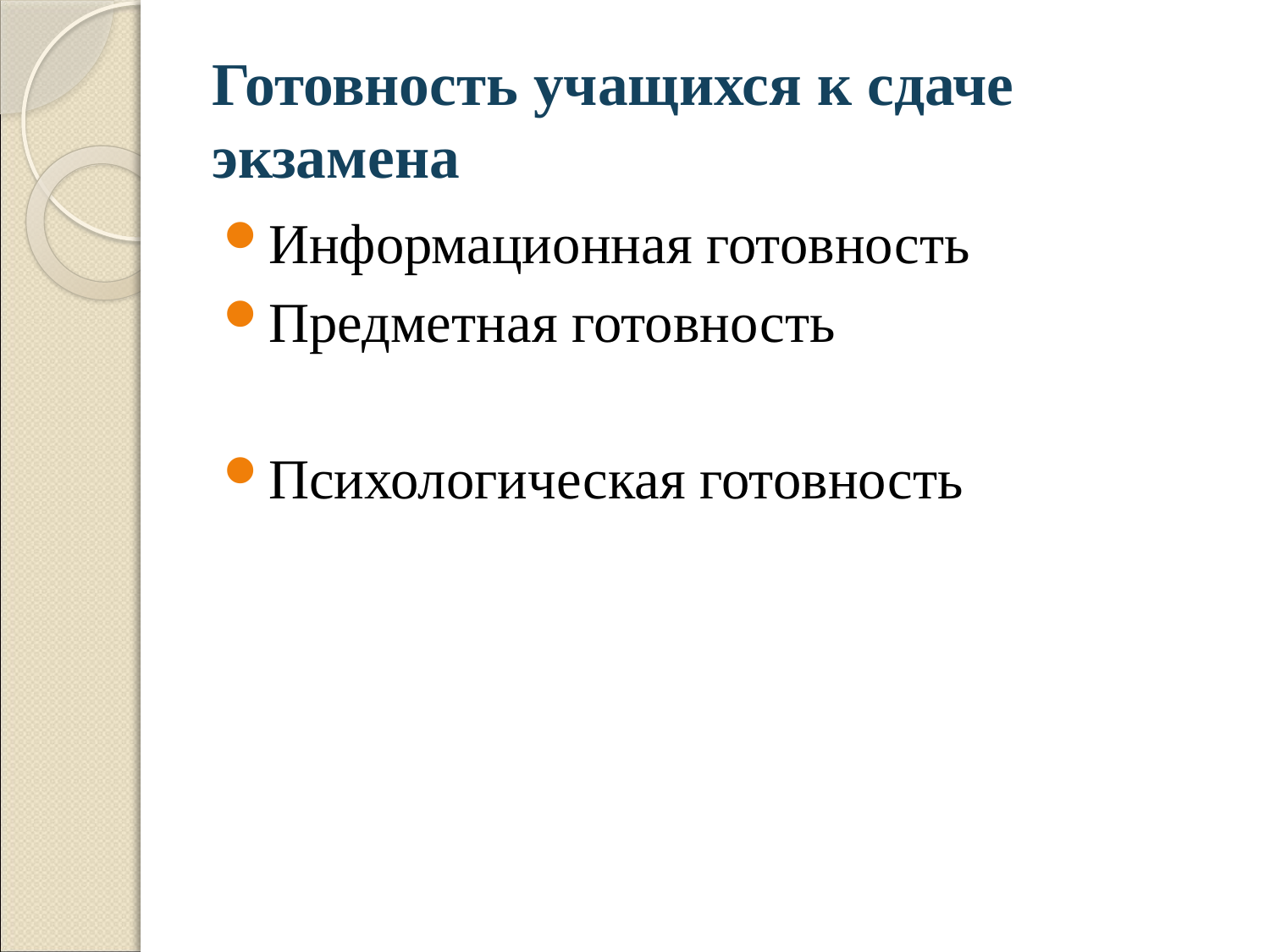

# Готовность учащихся к сдаче экзамена
Информационная готовность
Предметная готовность

Психологическая готовность